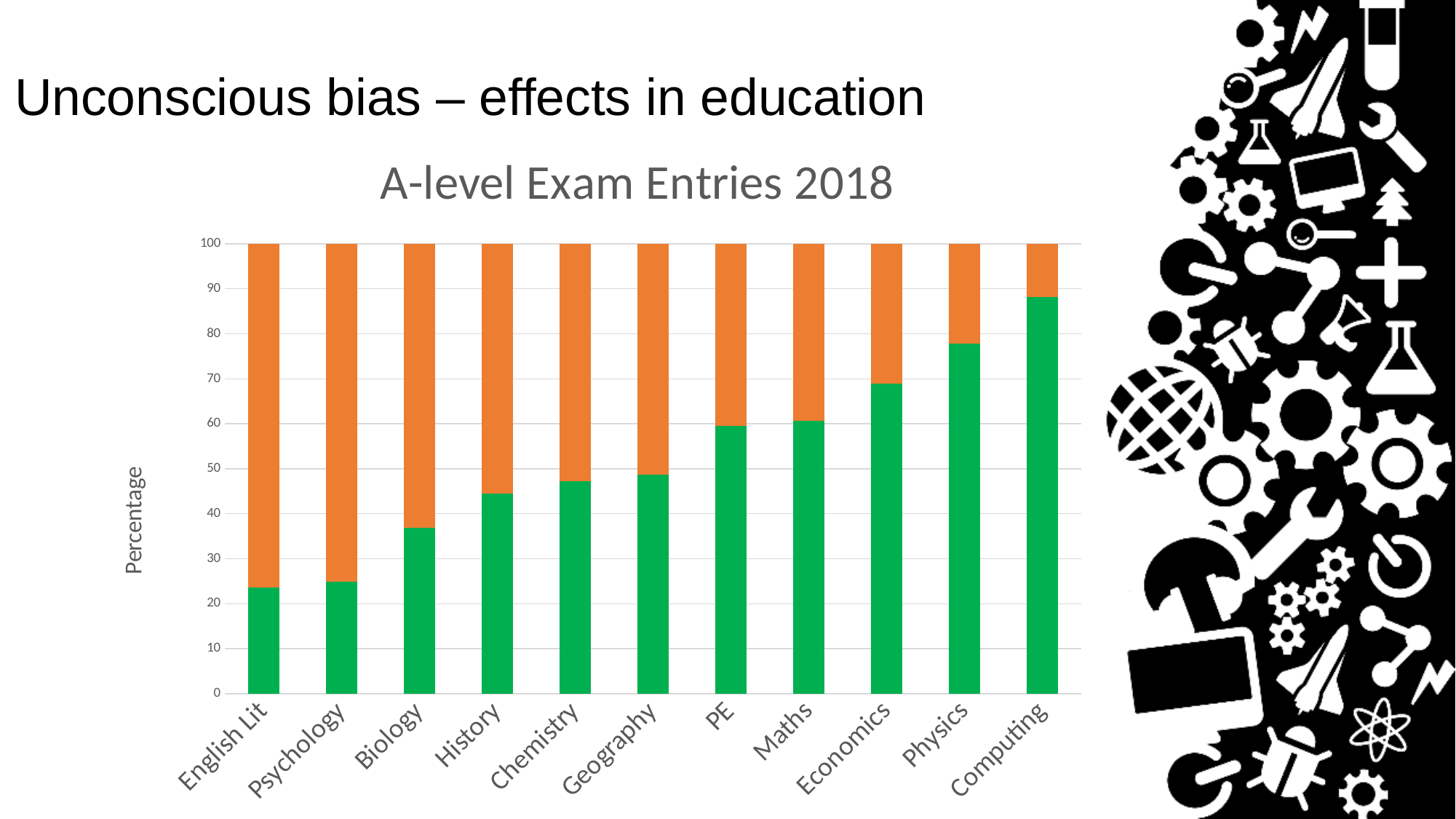

# Unconscious bias – effects in education

### Chart: A-level Exam Entries 2018

| Category | Male | Female |
|---|---|---|
| English Lit | 23.538044705351094 | 76.4619552946489 |
| Psychology | 24.86266496951832 | 75.13733503048168 |
| Biology | 36.81505507764145 | 63.18494492235855 |
| History | 44.5532010544169 | 55.4467989455831 |
| Chemistry | 47.24202903905124 | 52.757970960948754 |
| Geography | 48.63140318444749 | 51.3685968155525 |
| PE | 59.467586450871146 | 40.53241354912886 |
| Maths | 60.710664058098686 | 39.289335941901314 |
| Economics | 68.84453099642973 | 31.155469003570268 |
| Physics | 77.82362587949004 | 22.176374120509973 |
| Computing | 88.22671592455765 | 11.77328407544235 |